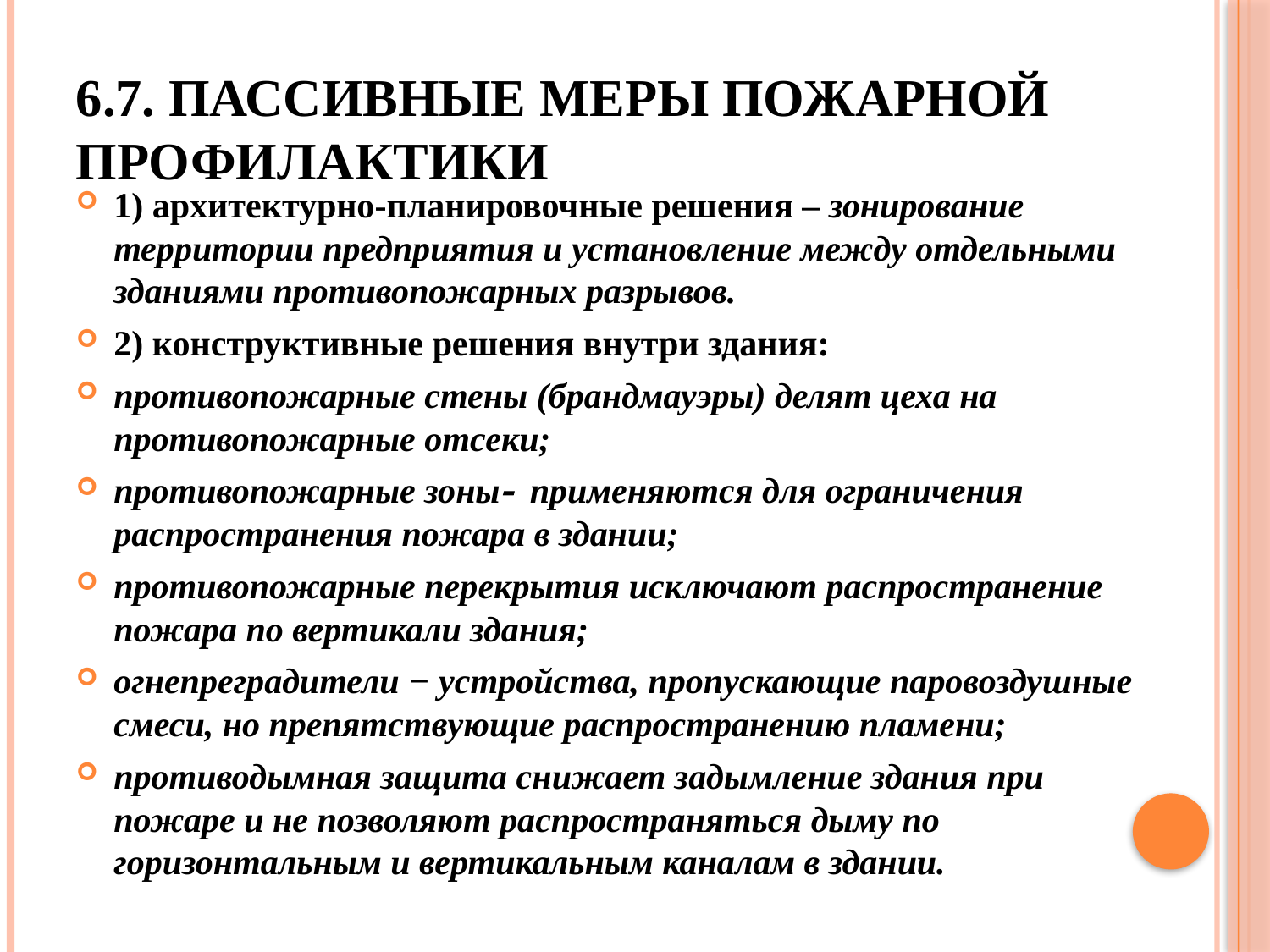

# 6.7. Пассивные меры пожарной профилактики
1) архитектурно-планировочные решения – зонирование территории предприятия и установление между отдельными зданиями противопожарных разрывов.
2) конструктивные решения внутри здания:
противопожарные стены (брандмауэры) делят цеха на противопожарные отсеки;
противопожарные зоны−  применяются для ограничения распространения пожара в здании;
противопожарные перекрытия исключают распространение пожара по вертикали здания;
огнепреградители − устройства, пропускающие паровоздушные смеси, но препятствующие распространению пламени;
противодымная защита снижает задымление здания при пожаре и не позволяют распространяться дыму по горизонтальным и вертикальным каналам в здании.